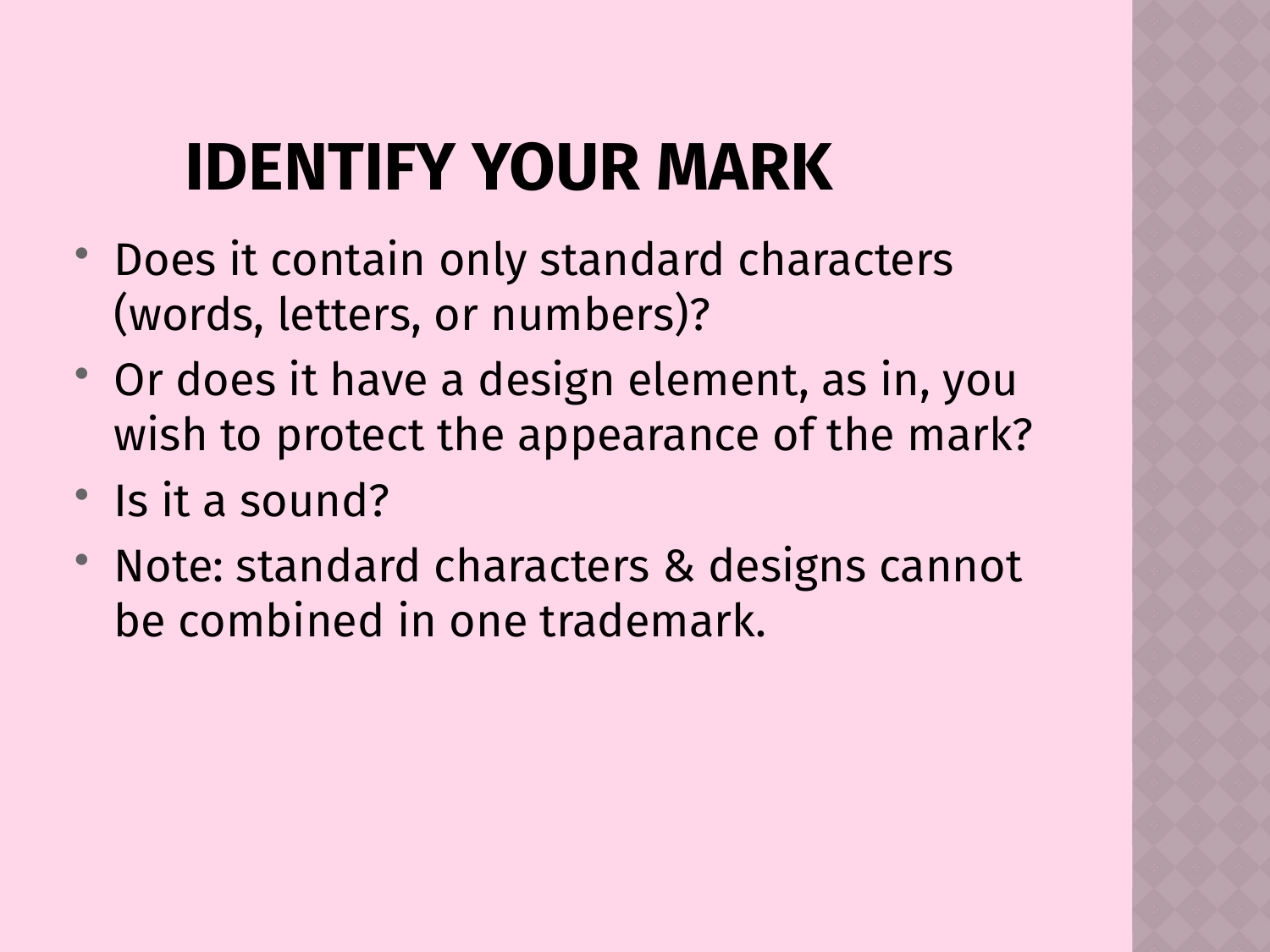

# Identify your mark
Does it contain only standard characters (words, letters, or numbers)?
Or does it have a design element, as in, you wish to protect the appearance of the mark?
Is it a sound?
Note: standard characters & designs cannot be combined in one trademark.